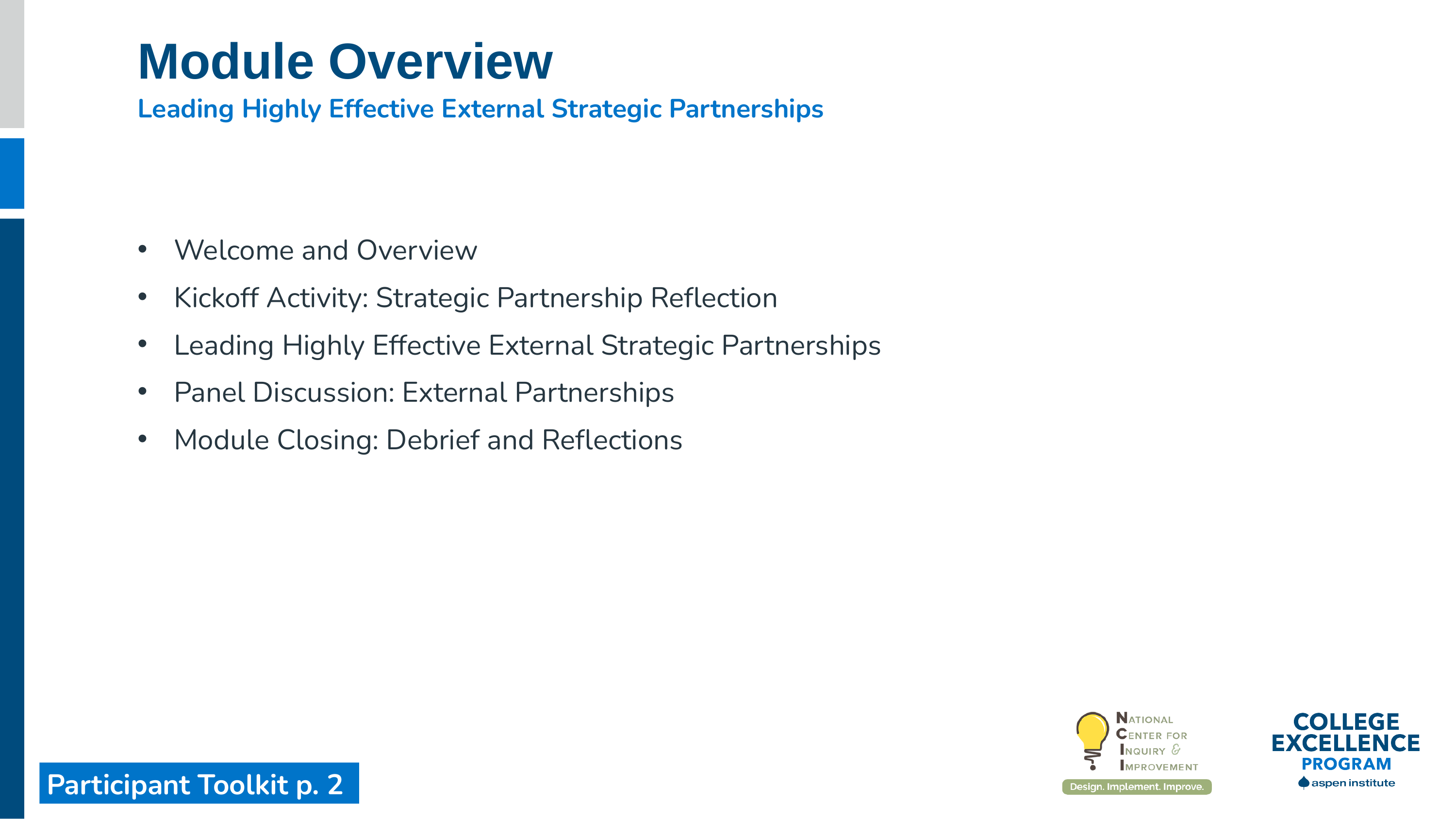

Module Overview
Leading Highly Effective External Strategic Partnerships
Welcome and Overview
Kickoff Activity: Strategic Partnership Reflection
Leading Highly Effective External Strategic Partnerships
Panel Discussion: External Partnerships
Module Closing: Debrief and Reflections
Participant Toolkit p. 2